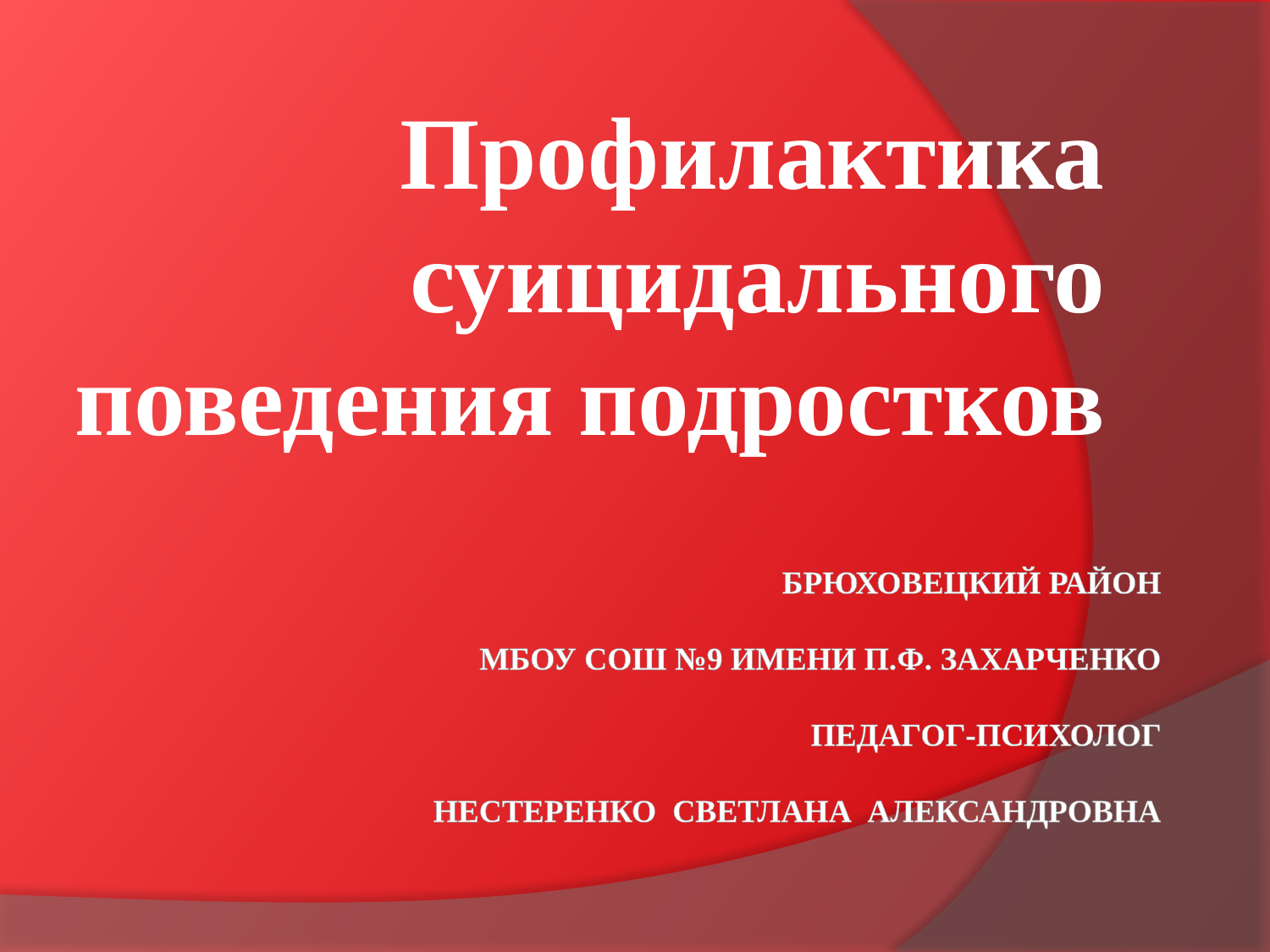

Профилактика суицидального поведения подростков
# Брюховецкий район МБОУ СОШ №9 имени П.Ф. Захарченко педагог-психолог Нестеренко  светлана  александровна